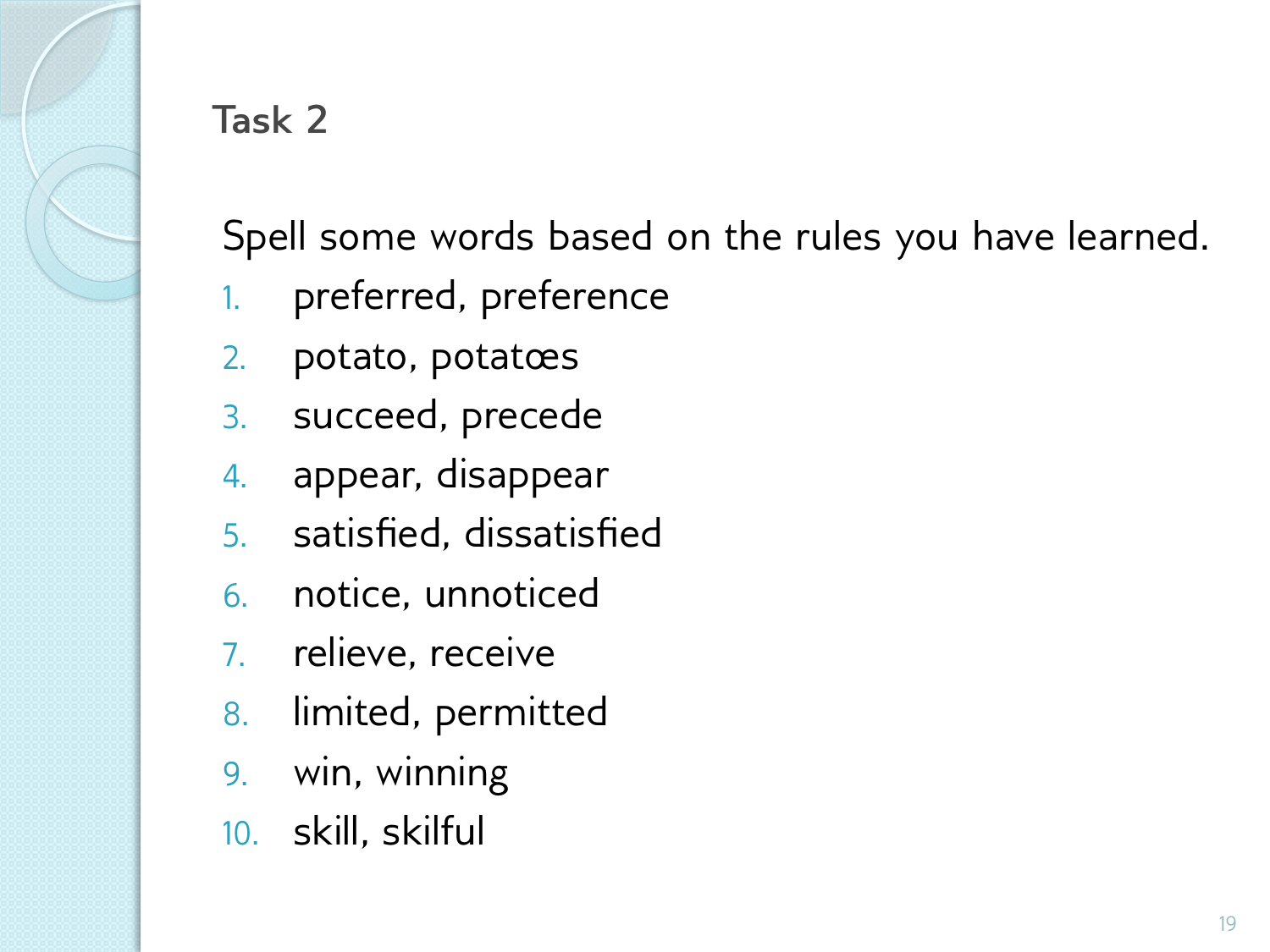

# Task 2
Spell some words based on the rules you have learned.
preferred, preference
potato, potatoes
succeed, precede
appear, disappear
satisfied, dissatisfied
notice, unnoticed
relieve, receive
limited, permitted
win, winning
skill, skilful
19